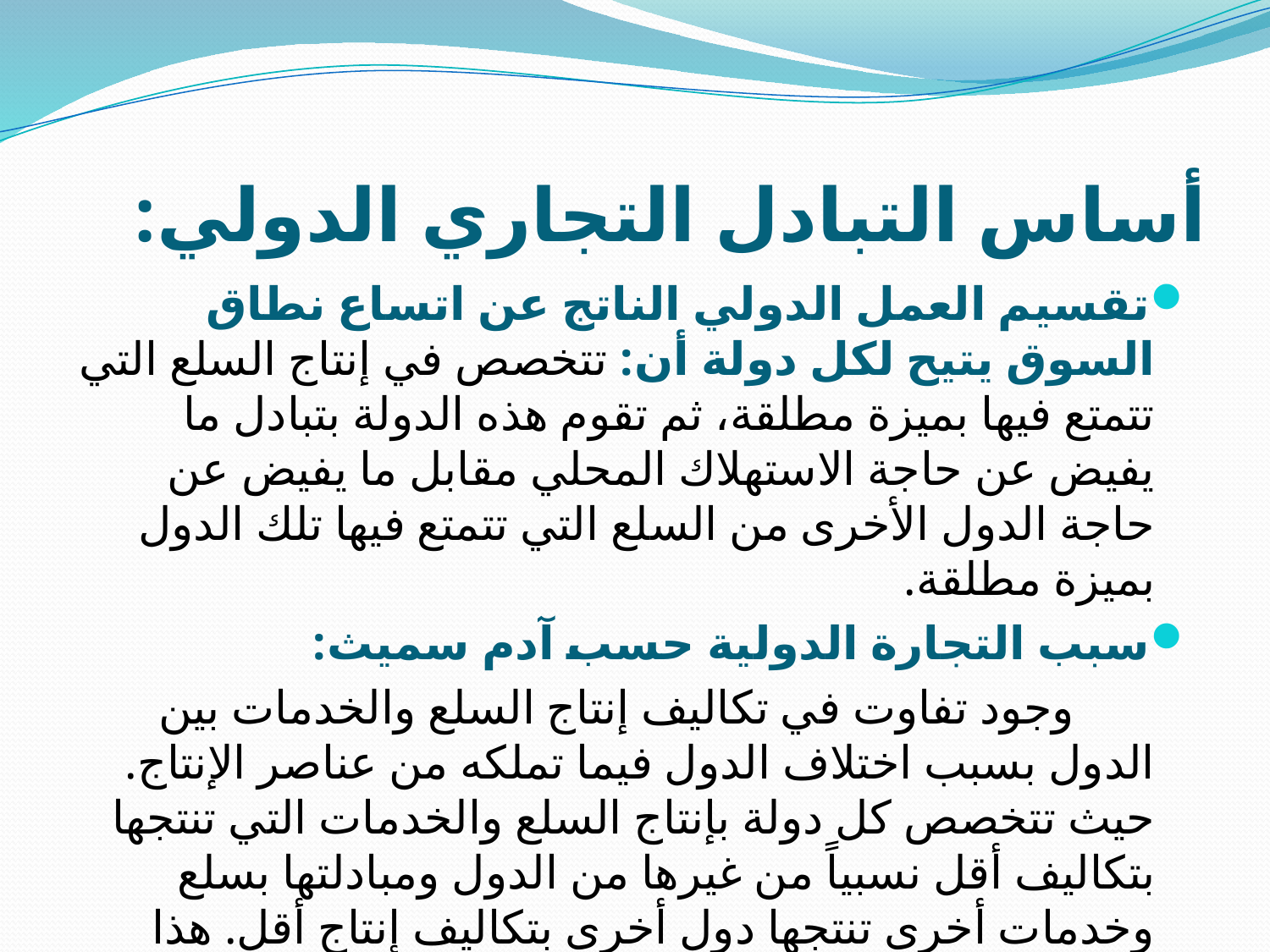

# أساس التبادل التجاري الدولي:
تقسيم العمل الدولي الناتج عن اتساع نطاق السوق يتيح لكل دولة أن: تتخصص في إنتاج السلع التي تتمتع فيها بميزة مطلقة، ثم تقوم هذه الدولة بتبادل ما يفيض عن حاجة الاستهلاك المحلي مقابل ما يفيض عن حاجة الدول الأخرى من السلع التي تتمتع فيها تلك الدول بميزة مطلقة.
سبب التجارة الدولية حسب آدم سميث:
          وجود تفاوت في تكاليف إنتاج السلع والخدمات بين الدول بسبب اختلاف الدول فيما تملكه من عناصر الإنتاج. حيث تتخصص كل دولة بإنتاج السلع والخدمات التي تنتجها بتكاليف أقل نسبياً من غيرها من الدول ومبادلتها بسلع وخدمات أخرى تنتجها دول أخرى بتكاليف إنتاج أقل. هذا سيساعد على زيادة الإنتاج العالمي، الرفاهية الاقتصادية والاجتماعية.